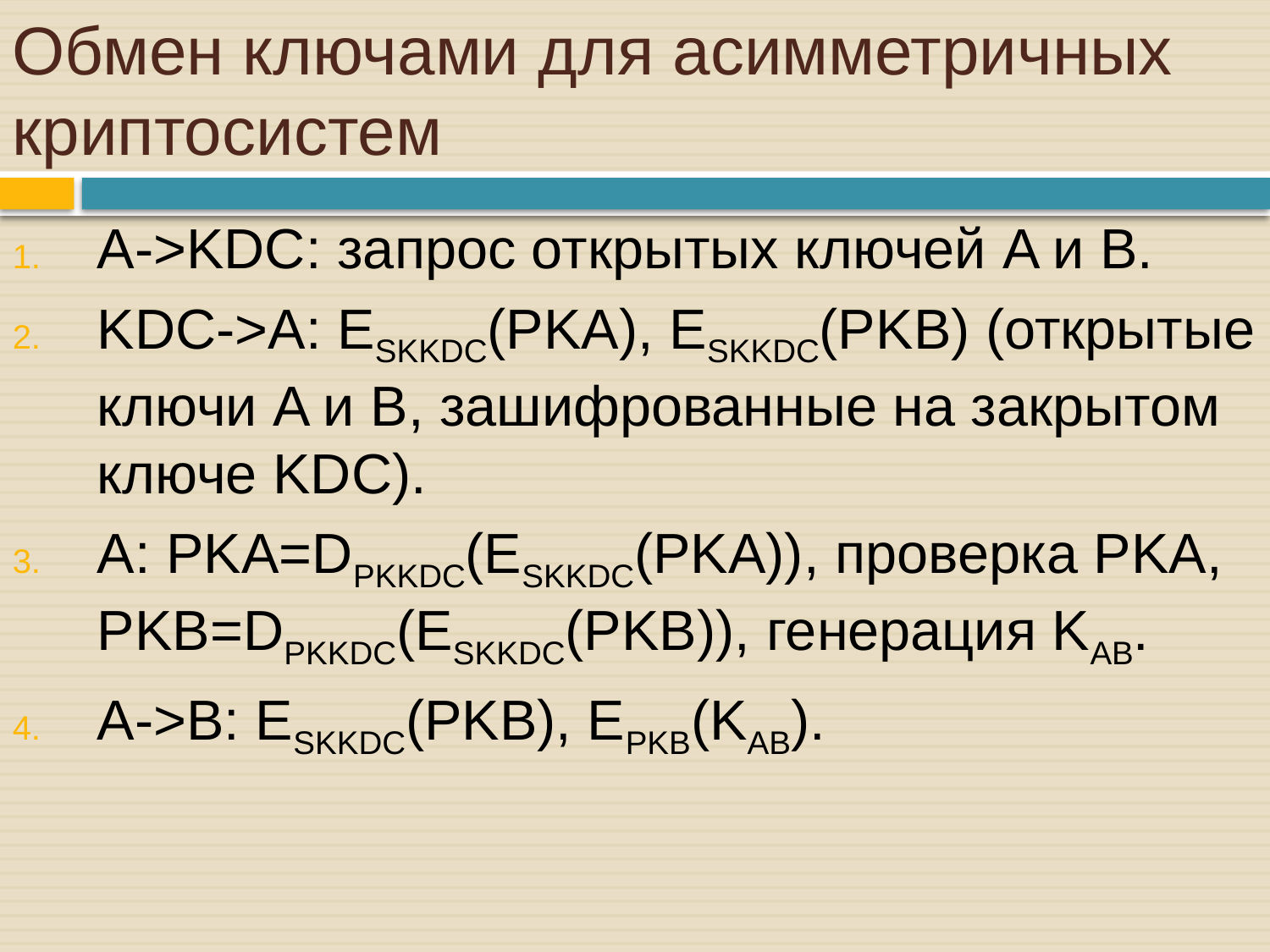

# Обмен ключами для асимметричных криптосистем
A->KDC: запрос открытых ключей A и B.
KDC->A: ESKKDC(PKA), ESKKDC(PKB) (открытые ключи A и B, зашифрованные на закрытом ключе KDC).
A: PKA=DPKKDC(ESKKDC(PKA)), проверка PKA, PKB=DPKKDC(ESKKDC(PKB)), генерация KAB.
A->B: ESKKDC(PKB), EPKB(KAB).